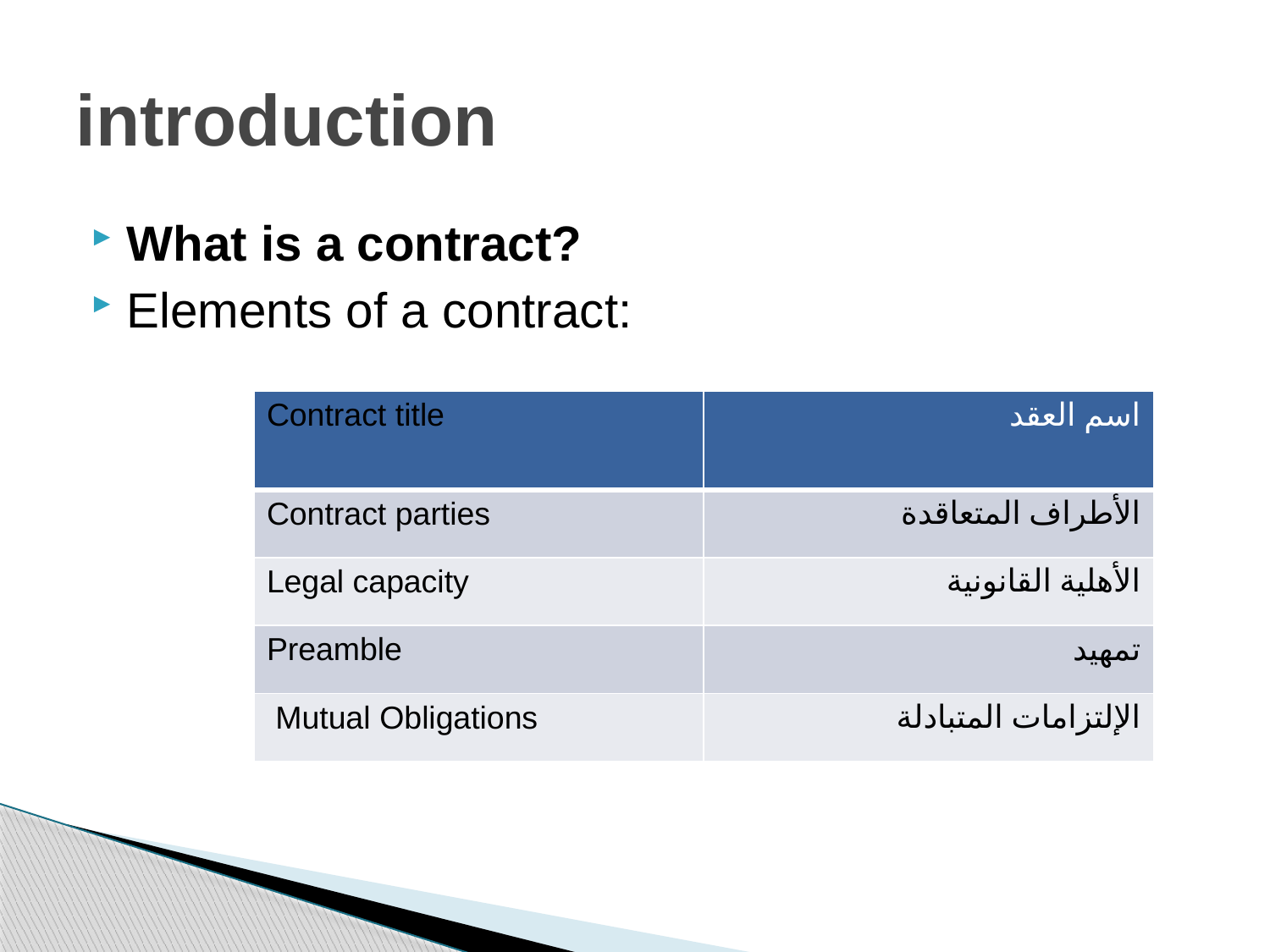

# introduction
What is a contract?
Elements of a contract:

| Contract title | اسم العقد |
| --- | --- |
| Contract parties | الأطراف المتعاقدة |
| Legal capacity | الأهلية القانونية |
| Preamble | تمهيد |
| Mutual Obligations | الإلتزامات المتبادلة |